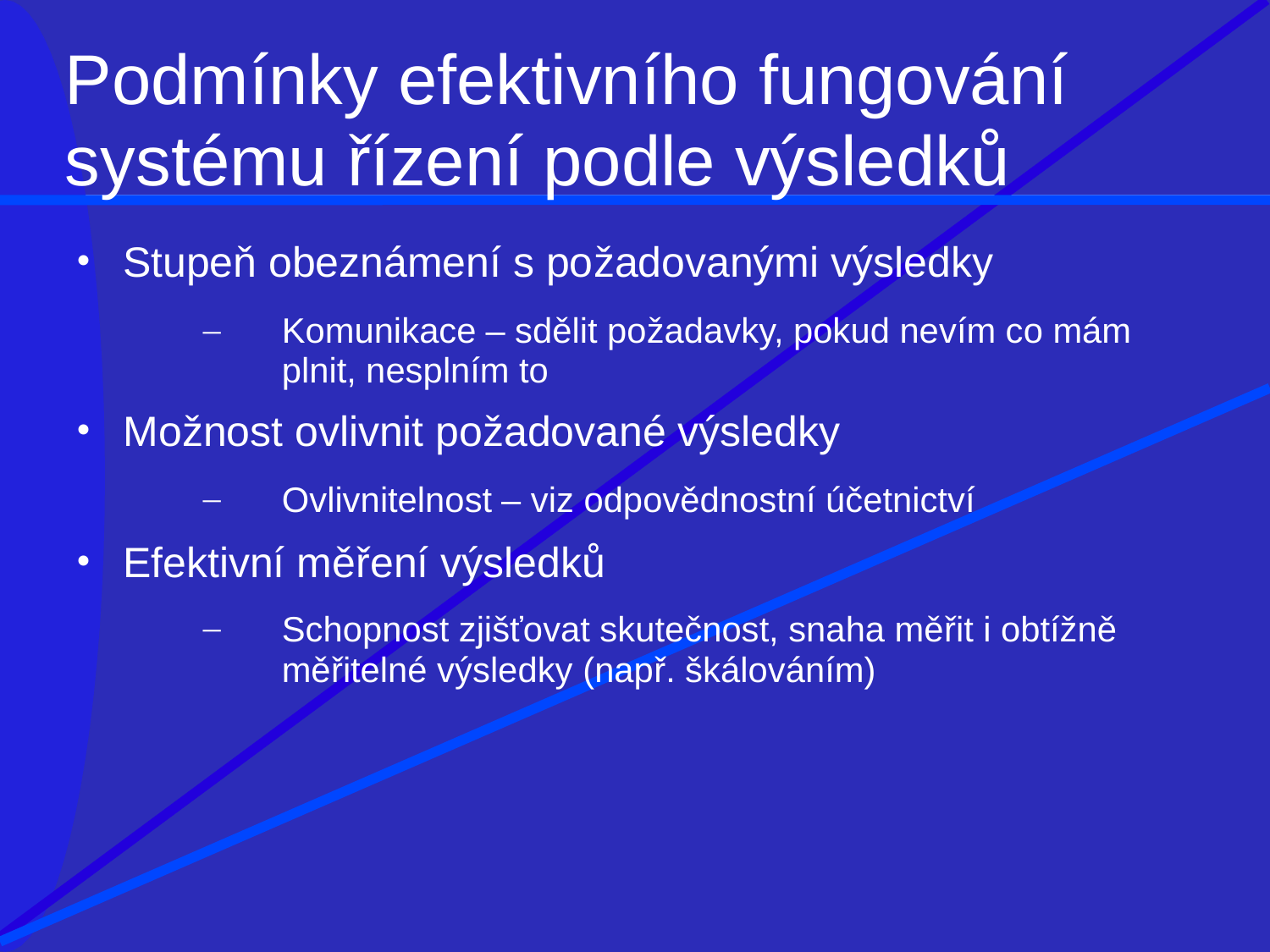

# Podmínky efektivního fungování
systému řízení podle výsledků
Stupeň obeznámení s požadovanými výsledky
Komunikace – sdělit požadavky, pokud nevím co mám plnit, nesplním to
Možnost ovlivnit požadované výsledky
Ovlivnitelnost – viz odpovědnostní účetnictví
Efektivní měření výsledků
Schopnost zjišťovat skutečnost, snaha měřit i obtížně
měřitelné výsledky (např. škálováním)